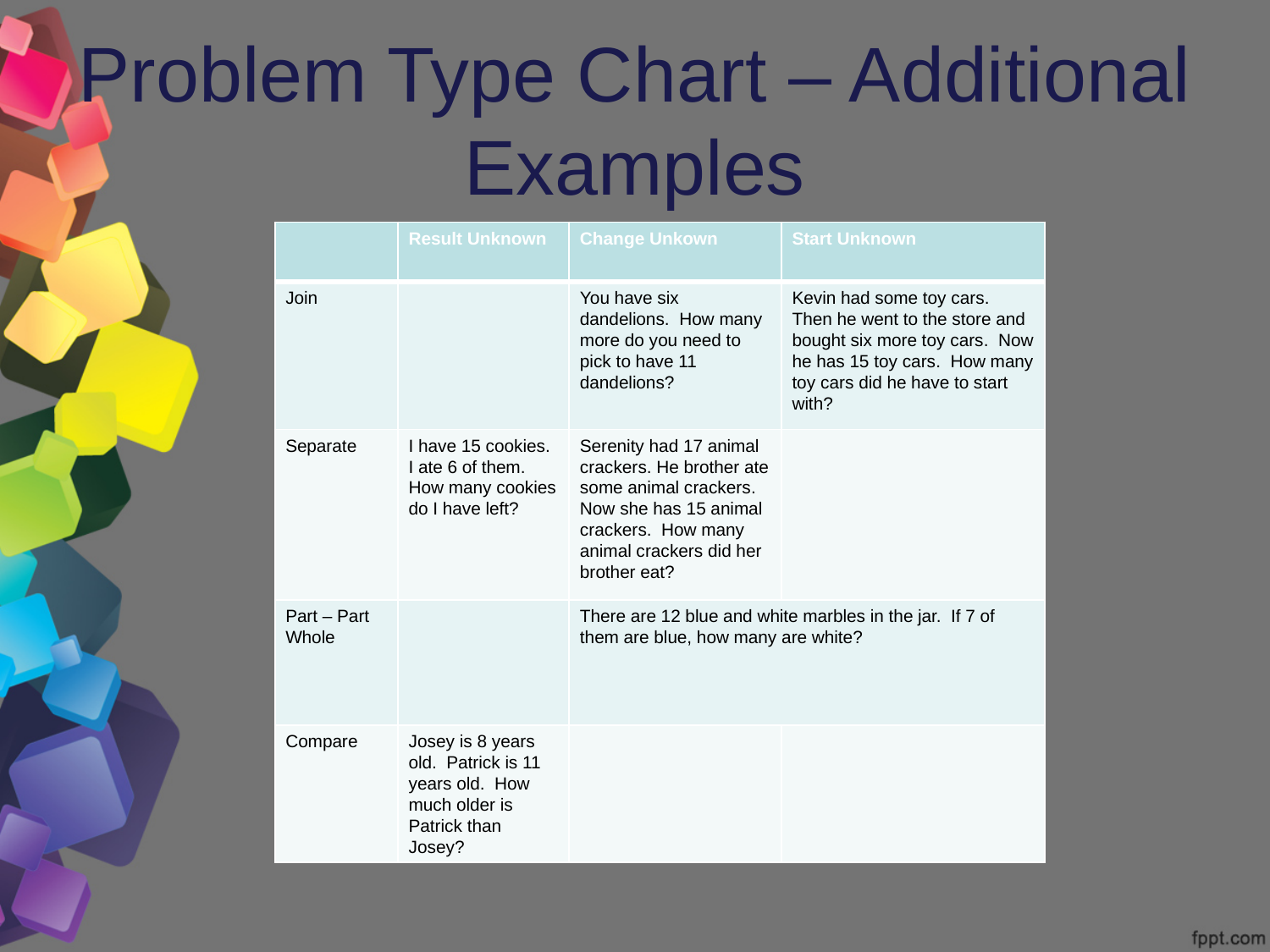

# Problem Type Chart – Additional Examples
|  | Result Unknown | Change Unkown | Start Unknown |
| --- | --- | --- | --- |
| Join |  | You have six dandelions. How many more do you need to pick to have 11 dandelions? | Kevin had some toy cars. Then he went to the store and bought six more toy cars. Now he has 15 toy cars. How many toy cars did he have to start with? |
| Separate | I have 15 cookies. I ate 6 of them. How many cookies do I have left? | Serenity had 17 animal crackers. He brother ate some animal crackers. Now she has 15 animal crackers. How many animal crackers did her brother eat? |  |
| Part – Part Whole |  | There are 12 blue and white marbles in the jar. If 7 of them are blue, how many are white? |  |
| Compare | Josey is 8 years old. Patrick is 11 years old. How much older is Patrick than Josey? |  |  |